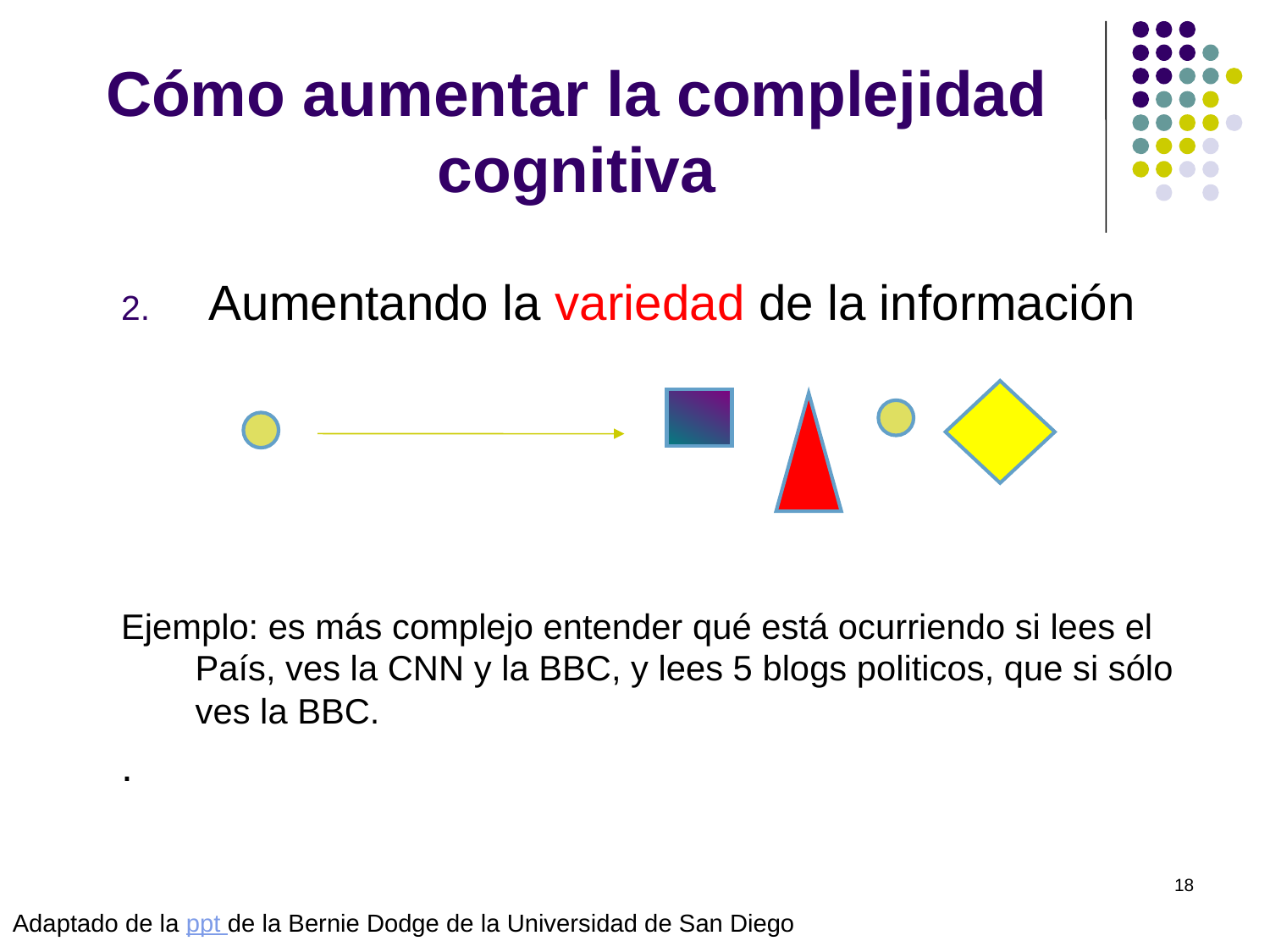

# Cómo aumentar la complejidad cognitiva
 Aumentando la variedad de la información

Ejemplo: es más complejo entender qué está ocurriendo si lees el País, ves la CNN y la BBC, y lees 5 blogs politicos, que si sólo ves la BBC.
.

Adaptado de la ppt de la Bernie Dodge de la Universidad de San Diego
 © Isabel Pérez
18